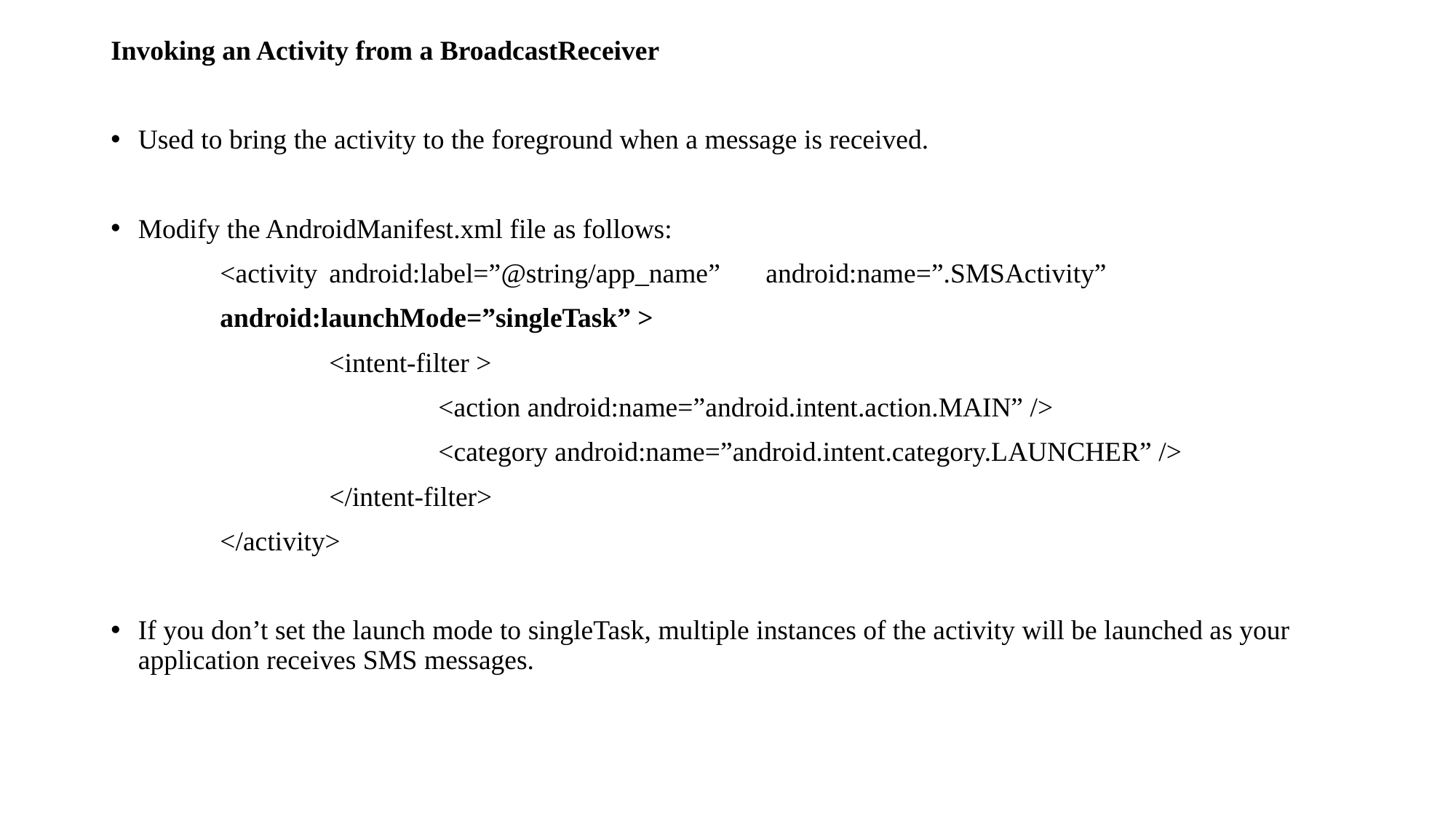

Invoking an Activity from a BroadcastReceiver

Used to bring the activity to the foreground when a message is received.

Modify the AndroidManifest.xml file as follows:
	<activity	android:label=”@string/app_name”	android:name=”.SMSActivity”
	android:launchMode=”singleTask” >
		<intent-filter >
			<action android:name=”android.intent.action.MAIN” />
			<category android:name=”android.intent.category.LAUNCHER” />
		</intent-filter>
	</activity>

If you don’t set the launch mode to singleTask, multiple instances of the activity will be launched as your application receives SMS messages.